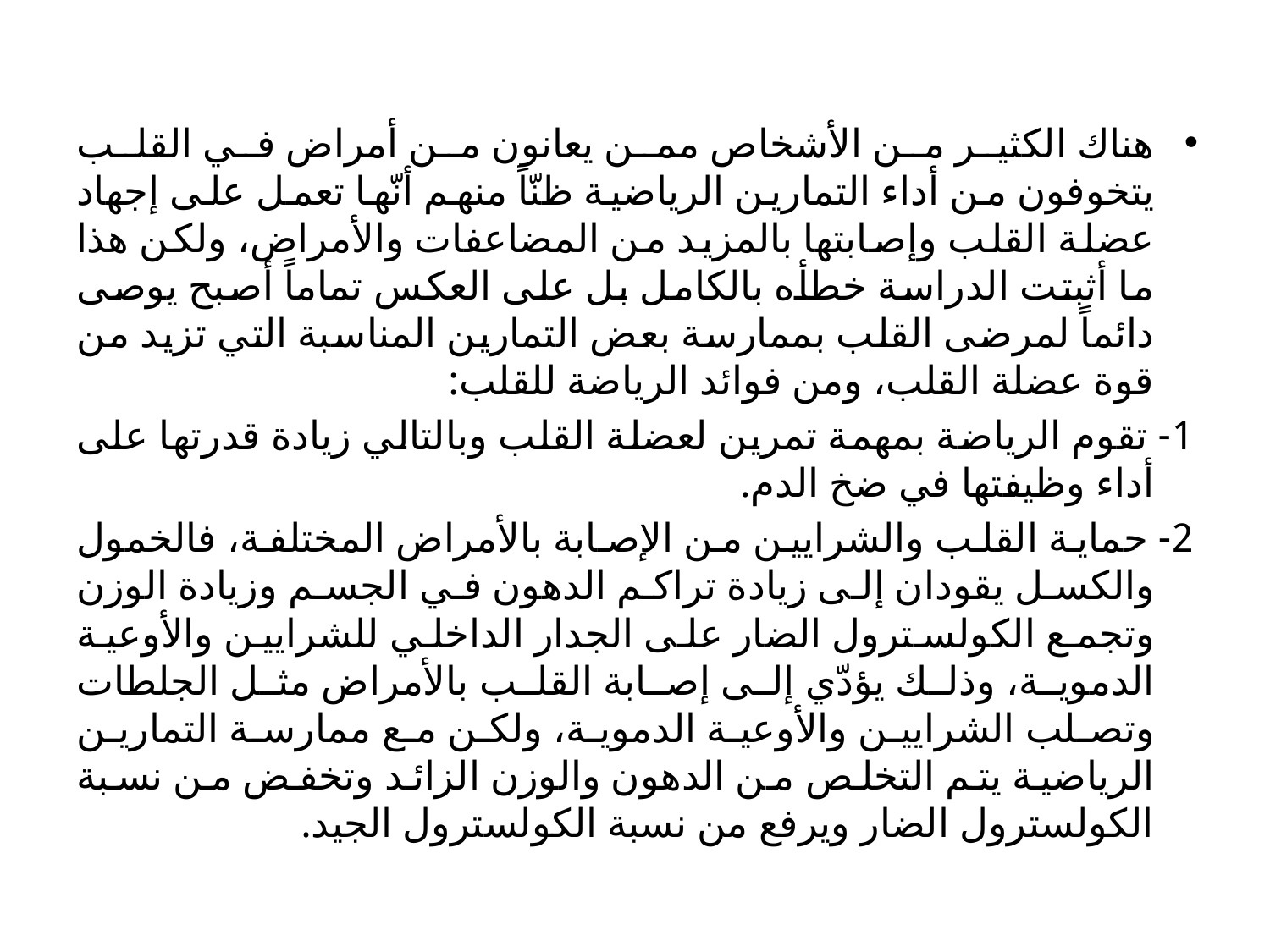

هناك الكثير من الأشخاص ممن يعانون من أمراض في القلب يتخوفون من أداء التمارين الرياضية ظنّاً منهم أنّها تعمل على إجهاد عضلة القلب وإصابتها بالمزيد من المضاعفات والأمراض، ولكن هذا ما أثبتت الدراسة خطأه بالكامل بل على العكس تماماً أصبح يوصى دائماً لمرضى القلب بممارسة بعض التمارين المناسبة التي تزيد من قوة عضلة القلب، ومن فوائد الرياضة للقلب:
1- تقوم الرياضة بمهمة تمرين لعضلة القلب وبالتالي زيادة قدرتها على أداء وظيفتها في ضخ الدم.
2- حماية القلب والشرايين من الإصابة بالأمراض المختلفة، فالخمول والكسل يقودان إلى زيادة تراكم الدهون في الجسم وزيادة الوزن وتجمع الكولسترول الضار على الجدار الداخلي للشرايين والأوعية الدموية، وذلك يؤدّي إلى إصابة القلب بالأمراض مثل الجلطات وتصلب الشرايين والأوعية الدموية، ولكن مع ممارسة التمارين الرياضية يتم التخلص من الدهون والوزن الزائد وتخفض من نسبة الكولسترول الضار ويرفع من نسبة الكولسترول الجيد.